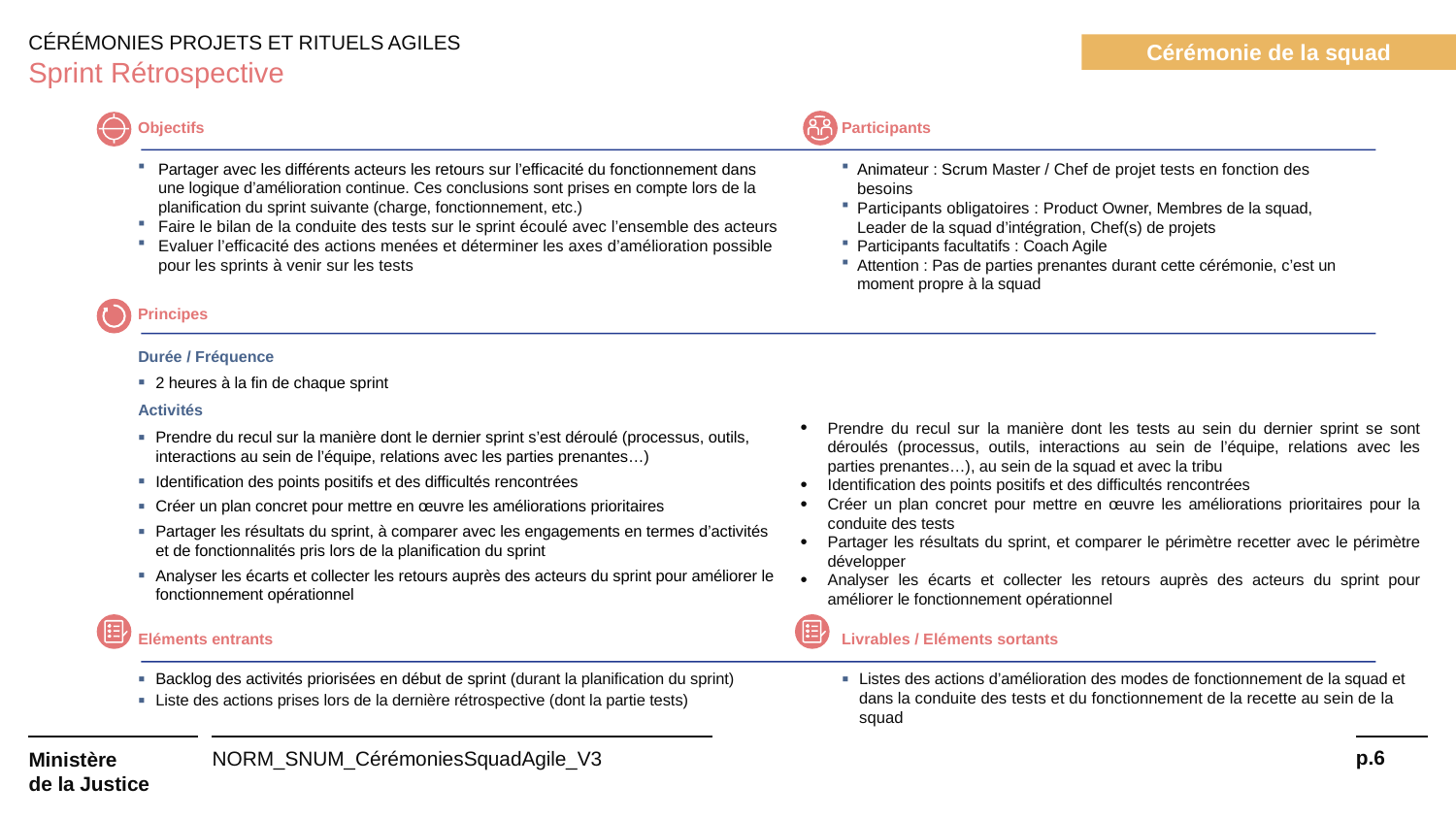

CÉRÉMONIES PROJETS ET RITUELS AGILES
Sprint Rétrospective
Cérémonie de la squad

Objectifs
Participants

Animateur : Scrum Master / Chef de projet tests en fonction des besoins
Participants obligatoires : Product Owner, Membres de la squad, Leader de la squad d’intégration, Chef(s) de projets
Participants facultatifs : Coach Agile
Attention : Pas de parties prenantes durant cette cérémonie, c’est un moment propre à la squad
Partager avec les différents acteurs les retours sur l’efficacité du fonctionnement dans une logique d’amélioration continue. Ces conclusions sont prises en compte lors de la planification du sprint suivante (charge, fonctionnement, etc.)
Faire le bilan de la conduite des tests sur le sprint écoulé avec l’ensemble des acteurs
Evaluer l’efficacité des actions menées et déterminer les axes d’amélioration possible pour les sprints à venir sur les tests

Principes

Durée / Fréquence
2 heures à la fin de chaque sprint
Activités
Prendre du recul sur la manière dont les tests au sein du dernier sprint se sont déroulés (processus, outils, interactions au sein de l’équipe, relations avec les parties prenantes…), au sein de la squad et avec la tribu
Identification des points positifs et des difficultés rencontrées
Créer un plan concret pour mettre en œuvre les améliorations prioritaires pour la conduite des tests
Partager les résultats du sprint, et comparer le périmètre recetter avec le périmètre développer
Analyser les écarts et collecter les retours auprès des acteurs du sprint pour améliorer le fonctionnement opérationnel
Prendre du recul sur la manière dont le dernier sprint s’est déroulé (processus, outils, interactions au sein de l’équipe, relations avec les parties prenantes…)
Identification des points positifs et des difficultés rencontrées
Créer un plan concret pour mettre en œuvre les améliorations prioritaires
Partager les résultats du sprint, à comparer avec les engagements en termes d’activités et de fonctionnalités pris lors de la planification du sprint
Analyser les écarts et collecter les retours auprès des acteurs du sprint pour améliorer le fonctionnement opérationnel

Eléments entrants
Livrables / Eléments sortants

Backlog des activités priorisées en début de sprint (durant la planification du sprint)
Liste des actions prises lors de la dernière rétrospective (dont la partie tests)
Listes des actions d’amélioration des modes de fonctionnement de la squad et dans la conduite des tests et du fonctionnement de la recette au sein de la squad
NORM_SNUM_CérémoniesSquadAgile_V3
p.6